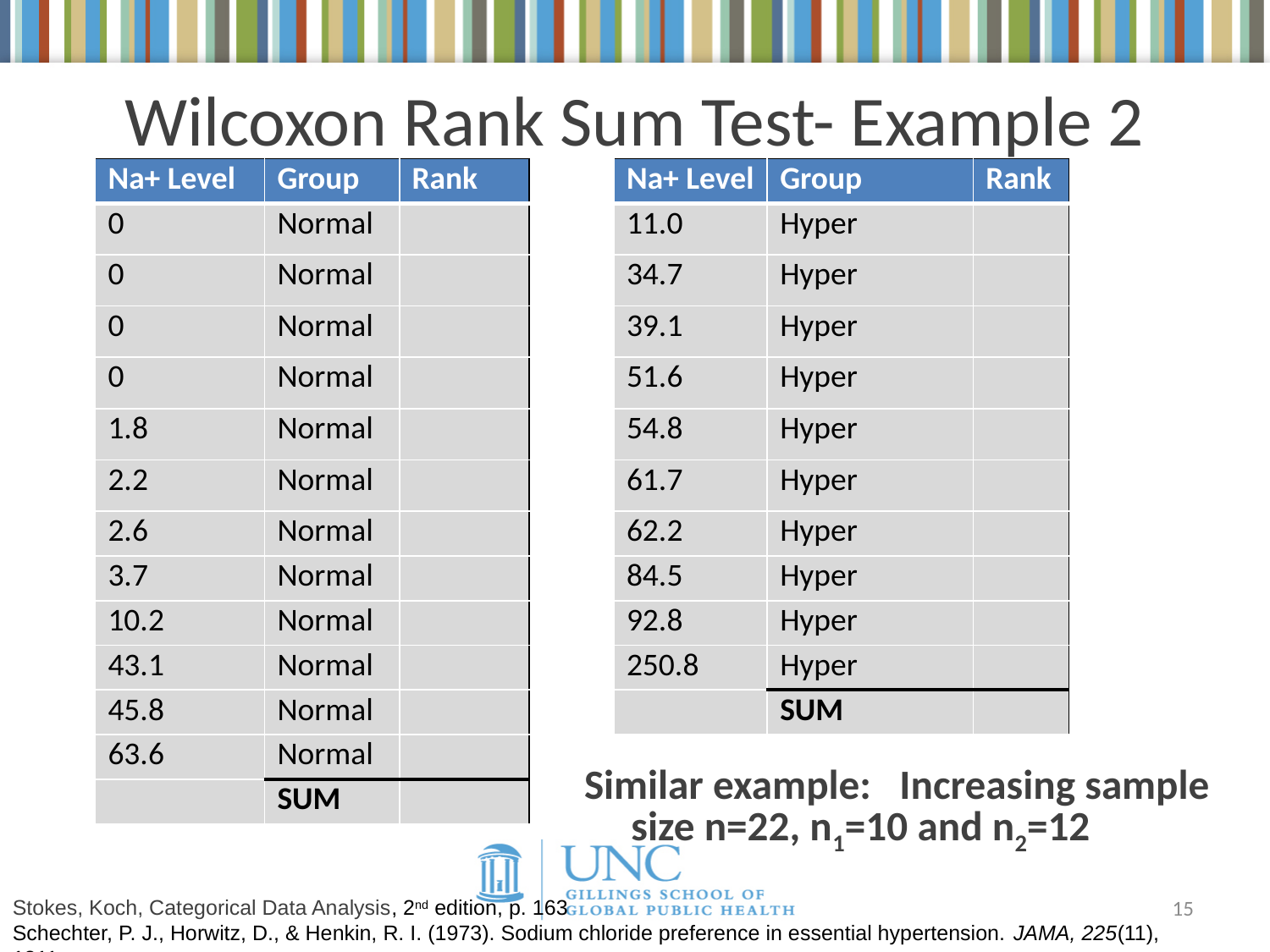

# Wilcoxon Rank Sum Test- Example 2
| Na+ Level | Group | Rank |
| --- | --- | --- |
| 0 | Normal |  |
| 0 | Normal |  |
| 0 | Normal |  |
| 0 | Normal |  |
| 1.8 | Normal |  |
| 2.2 | Normal |  |
| 2.6 | Normal |  |
| 3.7 | Normal |  |
| 10.2 | Normal |  |
| 43.1 | Normal |  |
| 45.8 | Normal |  |
| 63.6 | Normal |  |
|  | SUM |  |
| Na+ Level | Group | Rank |
| --- | --- | --- |
| 11.0 | Hyper |  |
| 34.7 | Hyper |  |
| 39.1 | Hyper |  |
| 51.6 | Hyper |  |
| 54.8 | Hyper |  |
| 61.7 | Hyper |  |
| 62.2 | Hyper |  |
| 84.5 | Hyper |  |
| 92.8 | Hyper |  |
| 250.8 | Hyper |  |
|  | SUM |  |
Similar example:   Increasing sample size n=22, n1=10 and n2=12
15
Stokes, Koch, Categorical Data Analysis, 2nd edition, p. 163
Schechter, P. J., Horwitz, D., & Henkin, R. I. (1973). Sodium chloride preference in essential hypertension. JAMA, 225(11), 1311.